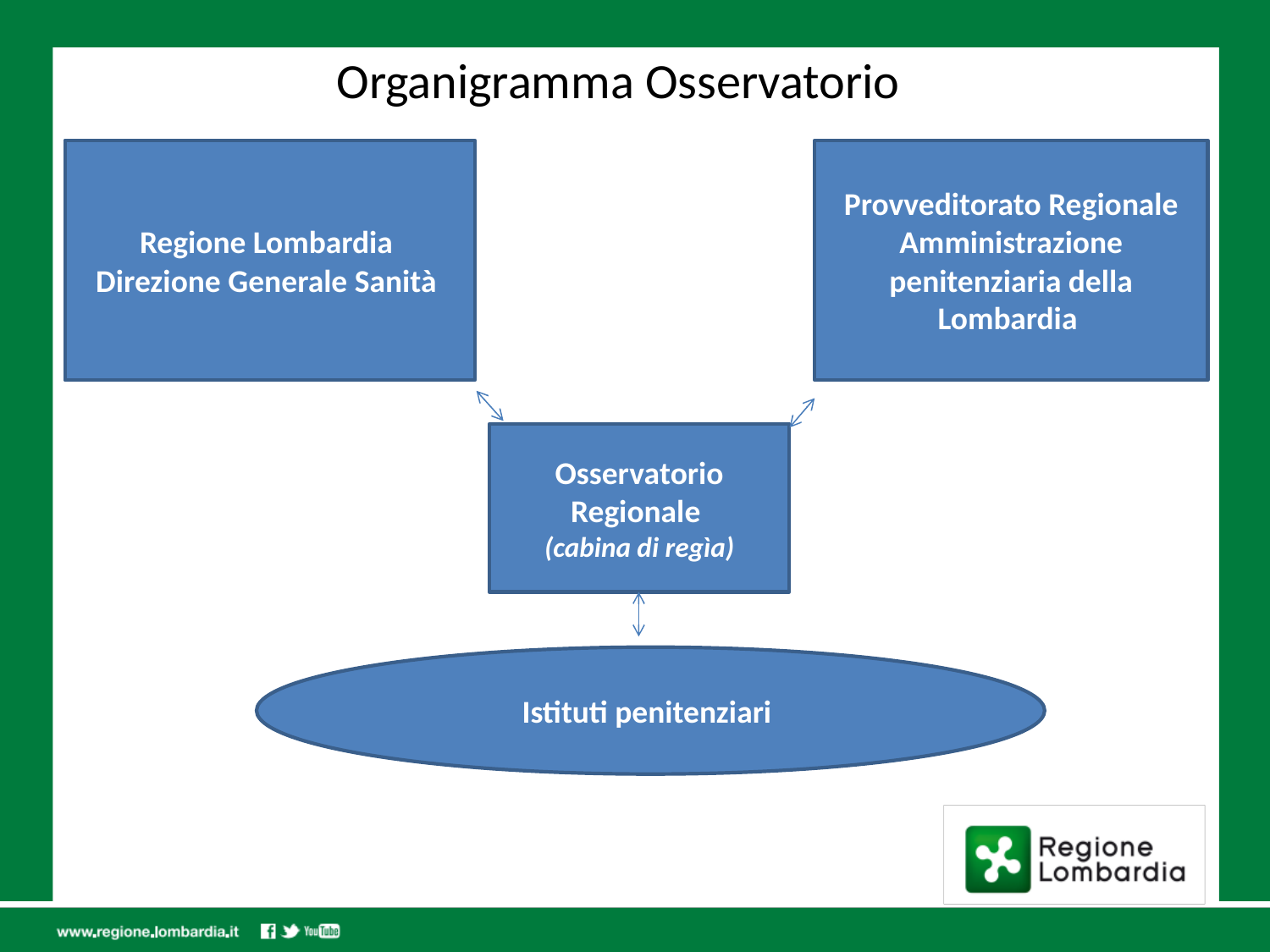

# Organigramma Osservatorio
Regione Lombardia
Direzione Generale Sanità
Provveditorato Regionale Amministrazione penitenziaria della Lombardia
.
Osservatorio Regionale
(cabina di regìa)
Istituti penitenziari